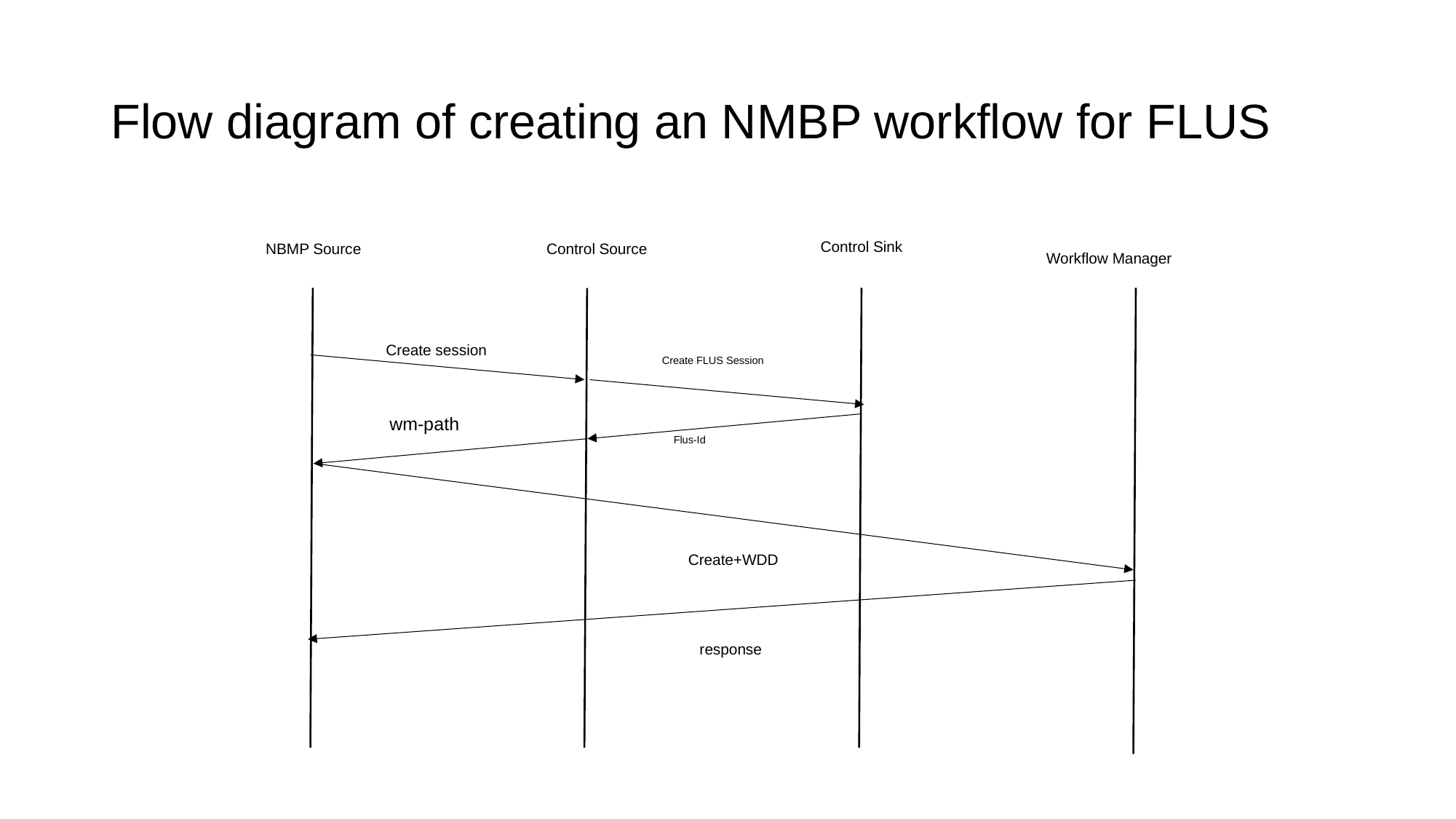

# Flow diagram of creating an NMBP workflow for FLUS

Workflow Manager
Control Sink
NBMP Source
Control Source
Create session
Create FLUS Session
Flus-Id
wm-path
Create+WDD
response